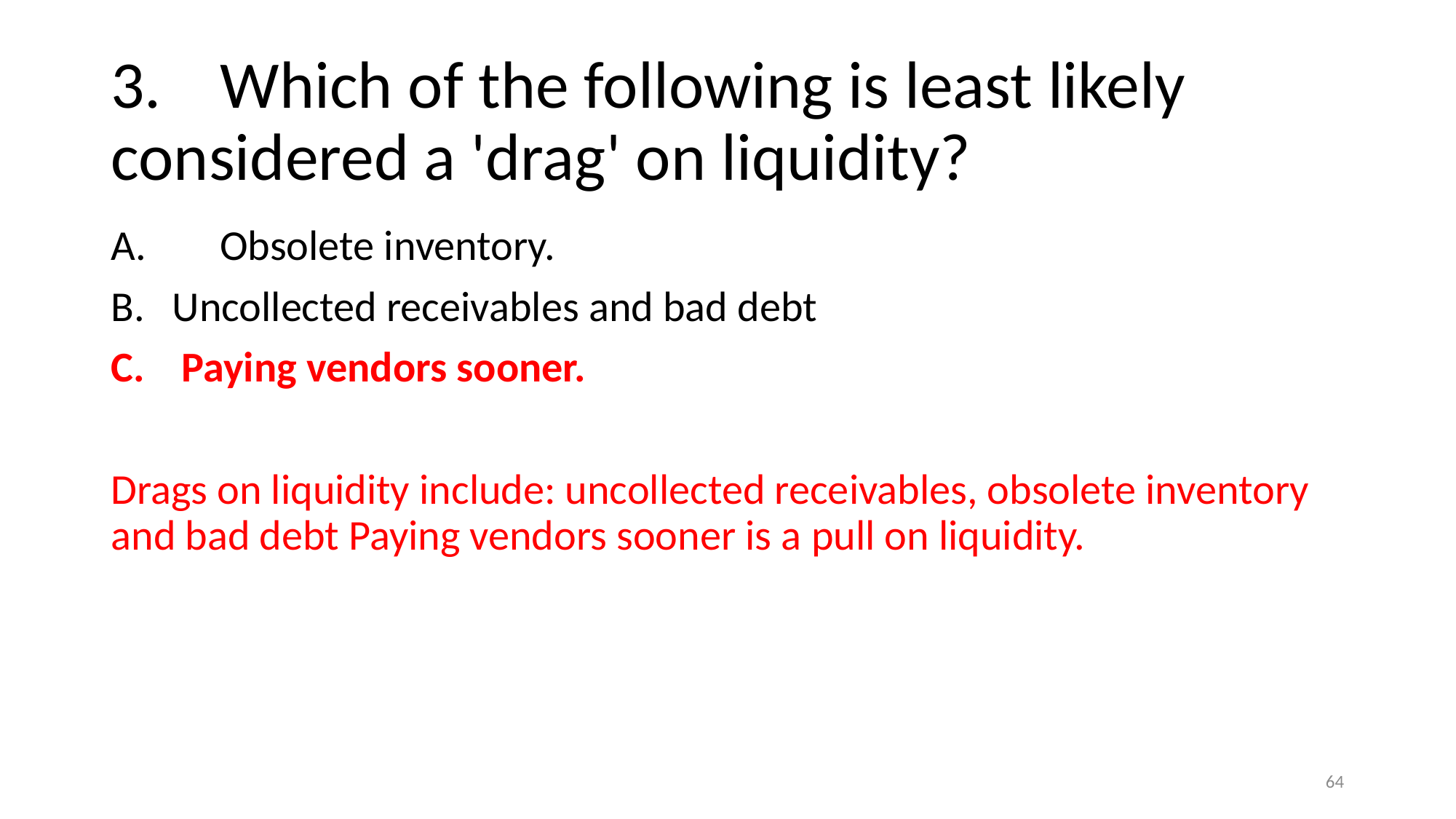

# 3.	Which of the following is least likely considered a 'drag' on liquidity?
A.	Obsolete inventory.
Uncollected receivables and bad debt
 Paying vendors sooner.

Drags on liquidity include: uncollected receivables, obsolete inventory and bad debt Paying vendors sooner is a pull on liquidity.

64